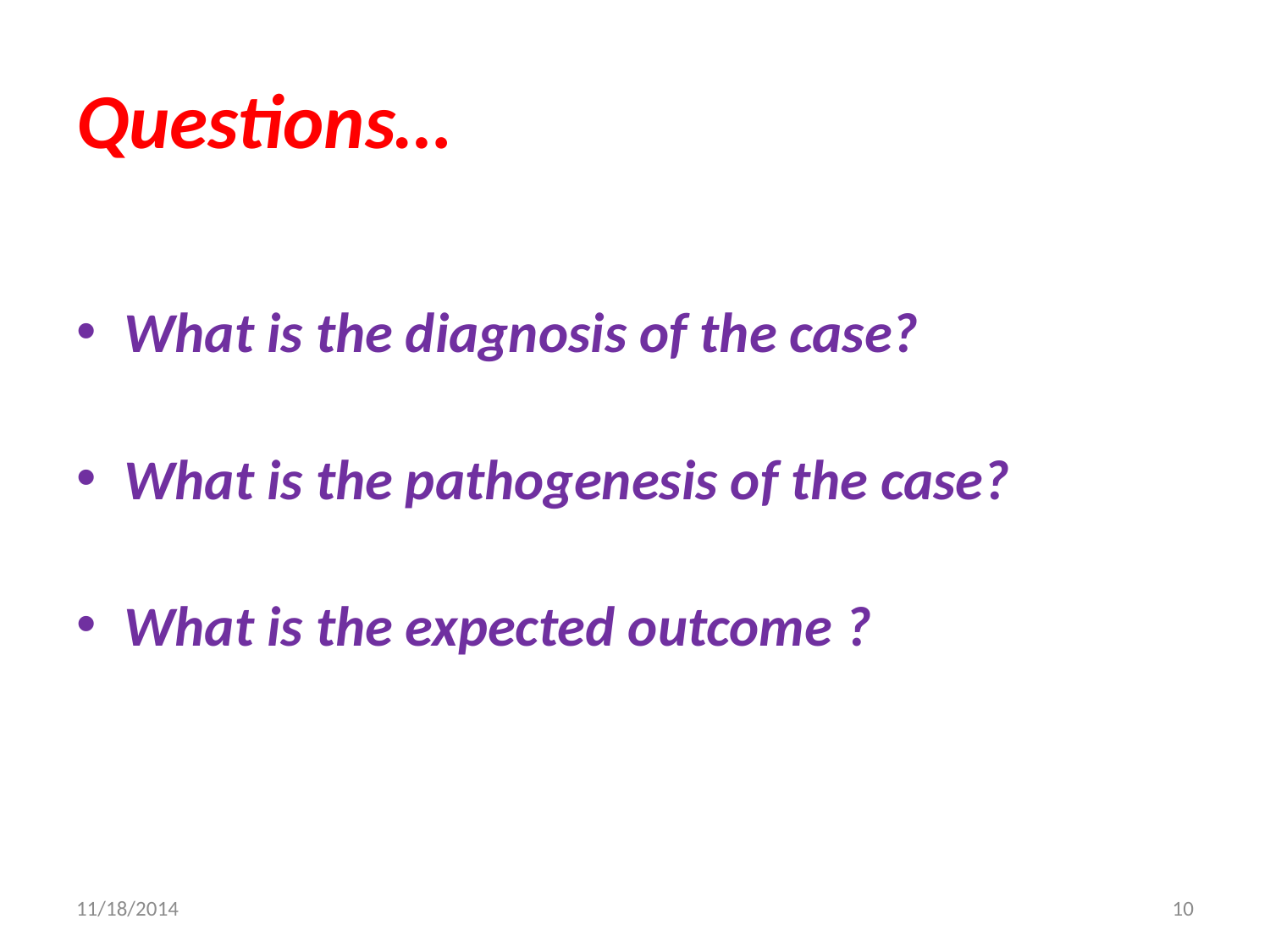

# Questions…
What is the diagnosis of the case?
What is the pathogenesis of the case?
What is the expected outcome ?
11/18/2014
10